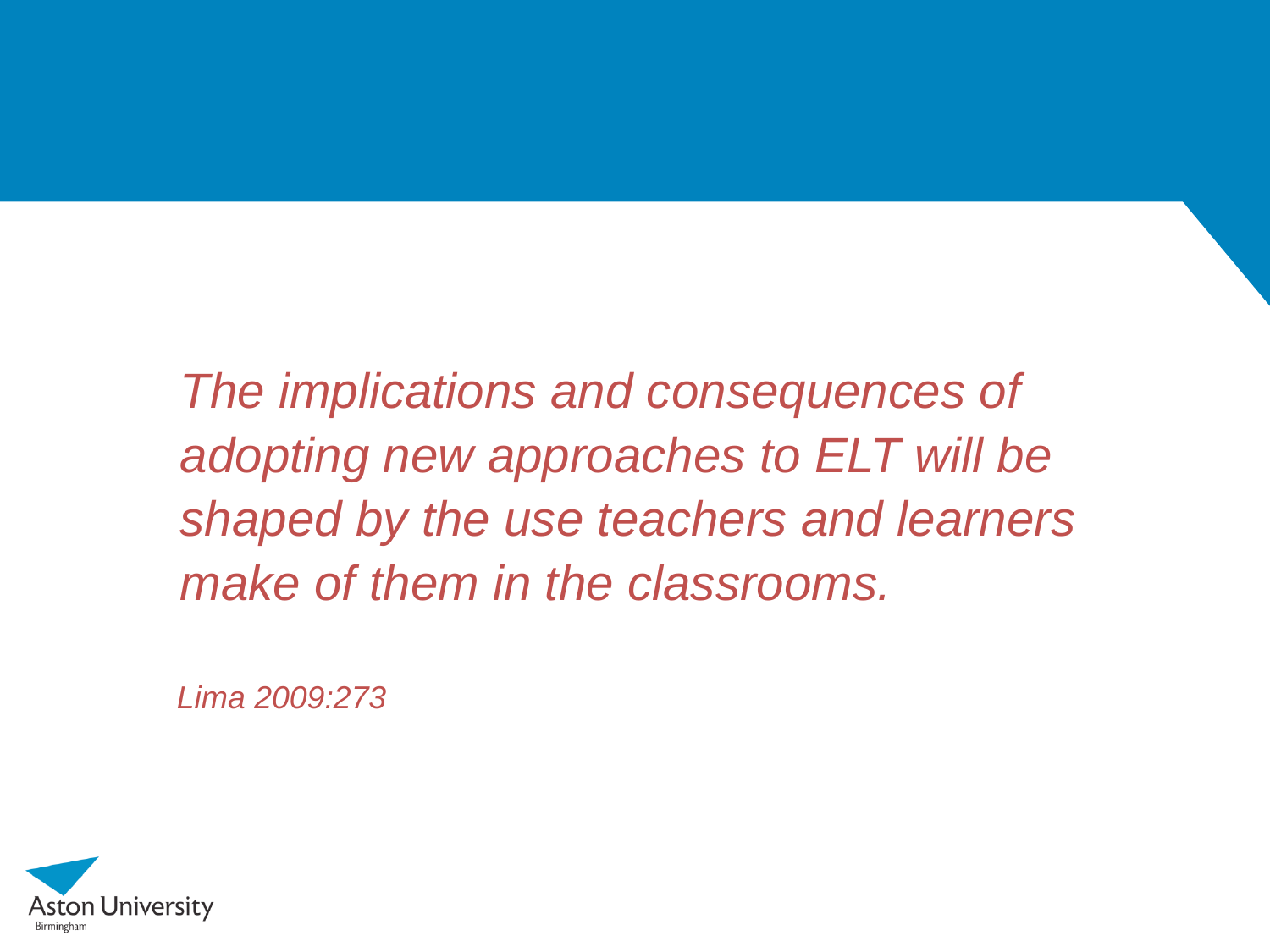

#

	The implications and consequences of adopting new approaches to ELT will be shaped by the use teachers and learners make of them in the classrooms.

     Lima 2009:273